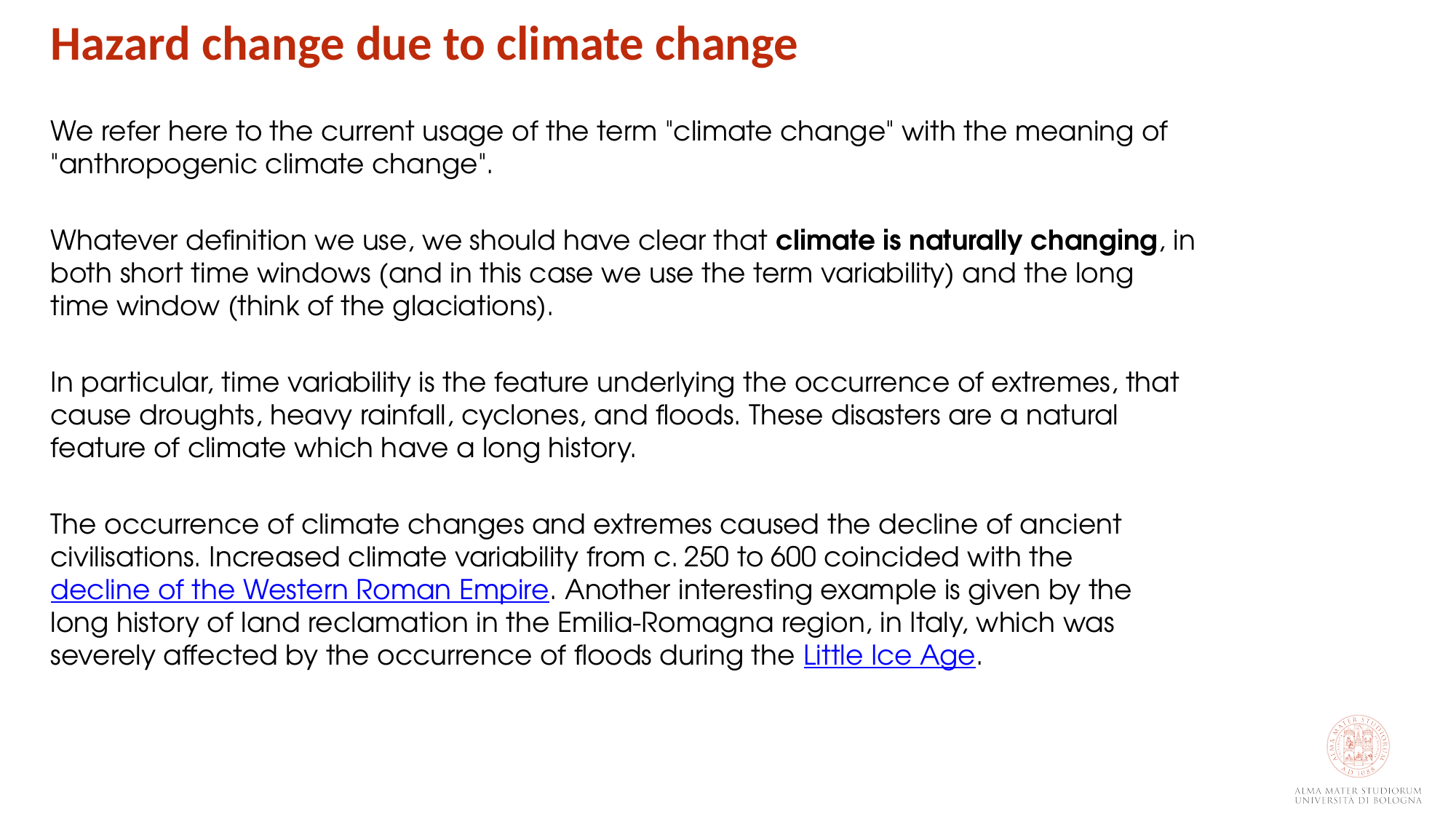

Hazard change due to climate change
We refer here to the current usage of the term "climate change" with the meaning of "anthropogenic climate change".

Whatever definition we use, we should have clear that climate is naturally changing, in both short time windows (and in this case we use the term variability) and the long time window (think of the glaciations).

In particular, time variability is the feature underlying the occurrence of extremes, that cause droughts, heavy rainfall, cyclones, and floods. These disasters are a natural feature of climate which have a long history.

The occurrence of climate changes and extremes caused the decline of ancient civilisations. Increased climate variability from c. 250 to 600 coincided with the decline of the Western Roman Empire. Another interesting example is given by the long history of land reclamation in the Emilia-Romagna region, in Italy, which was severely affected by the occurrence of floods during the Little Ice Age.